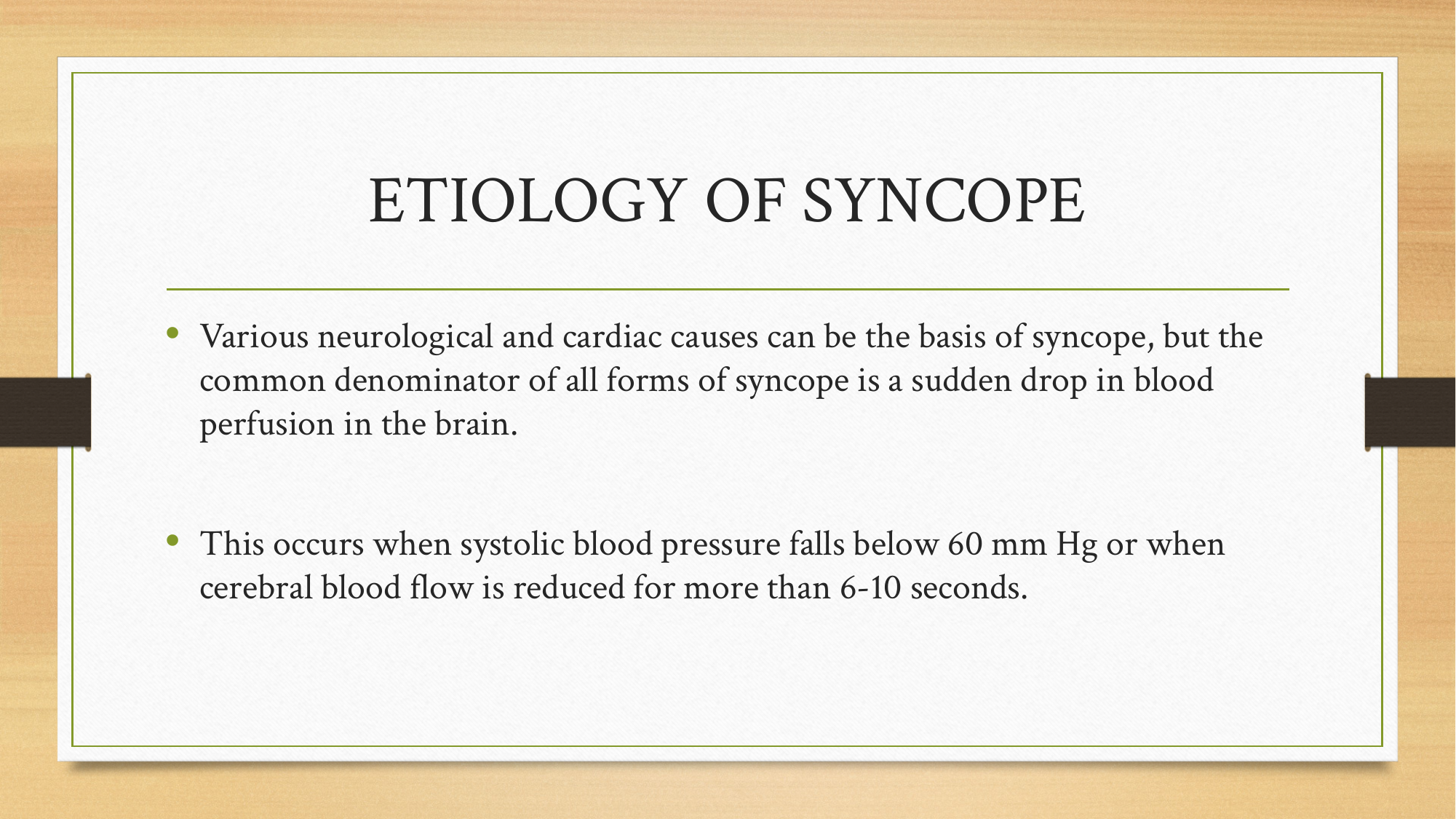

# ETIOLOGY OF SYNCOPE
Various neurological and cardiac causes can be the basis of syncope, but the common denominator of all forms of syncope is a sudden drop in blood perfusion in the brain.

This occurs when systolic blood pressure falls below 60 mm Hg or when cerebral blood flow is reduced for more than 6-10 seconds.